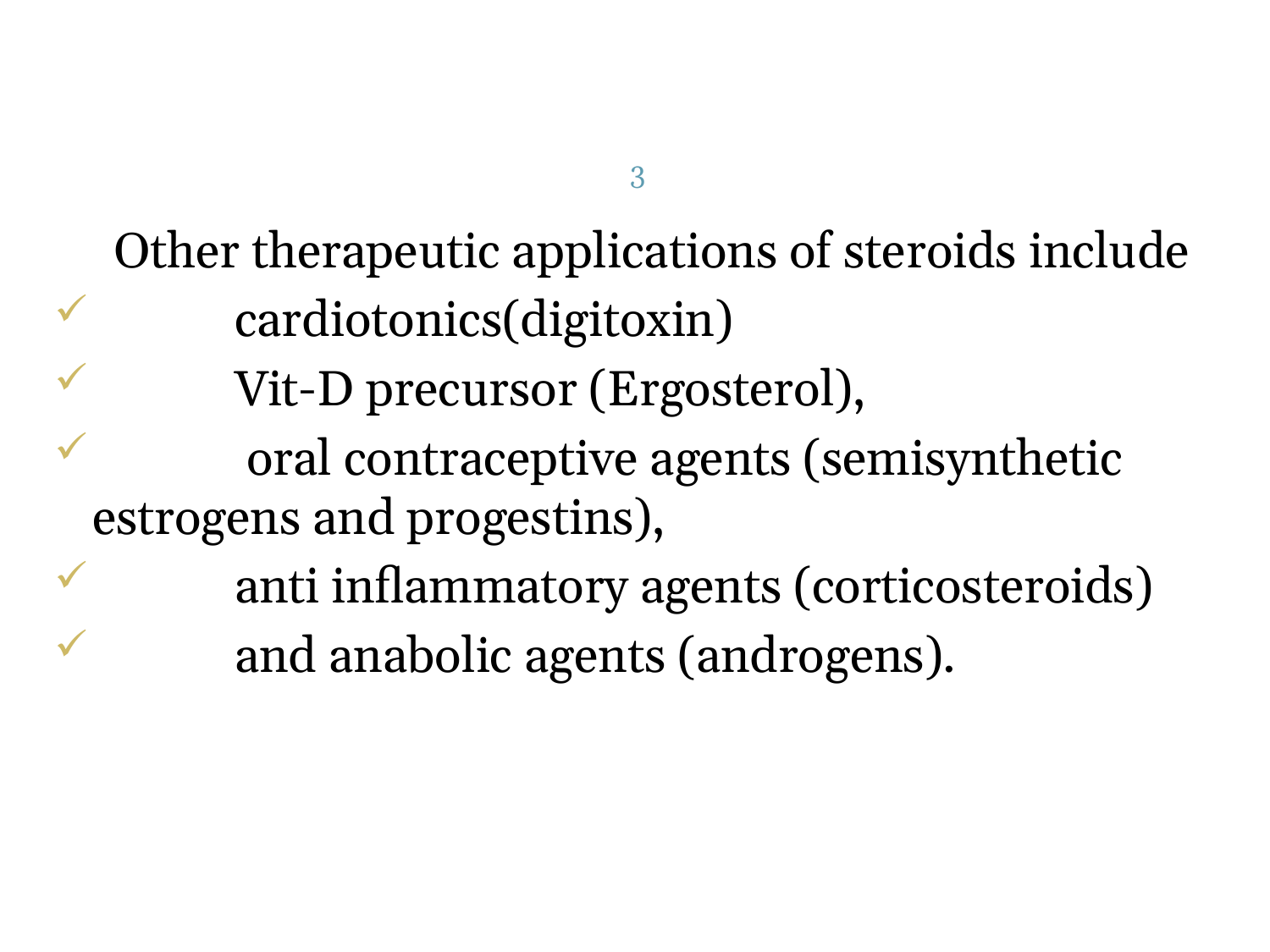

#
3
     Other therapeutic applications of steroids include
            cardiotonics(digitoxin)
            Vit-D precursor (Ergosterol),
             oral contraceptive agents (semisynthetic estrogens and progestins),
            anti inflammatory agents (corticosteroids)
            and anabolic agents (androgens).